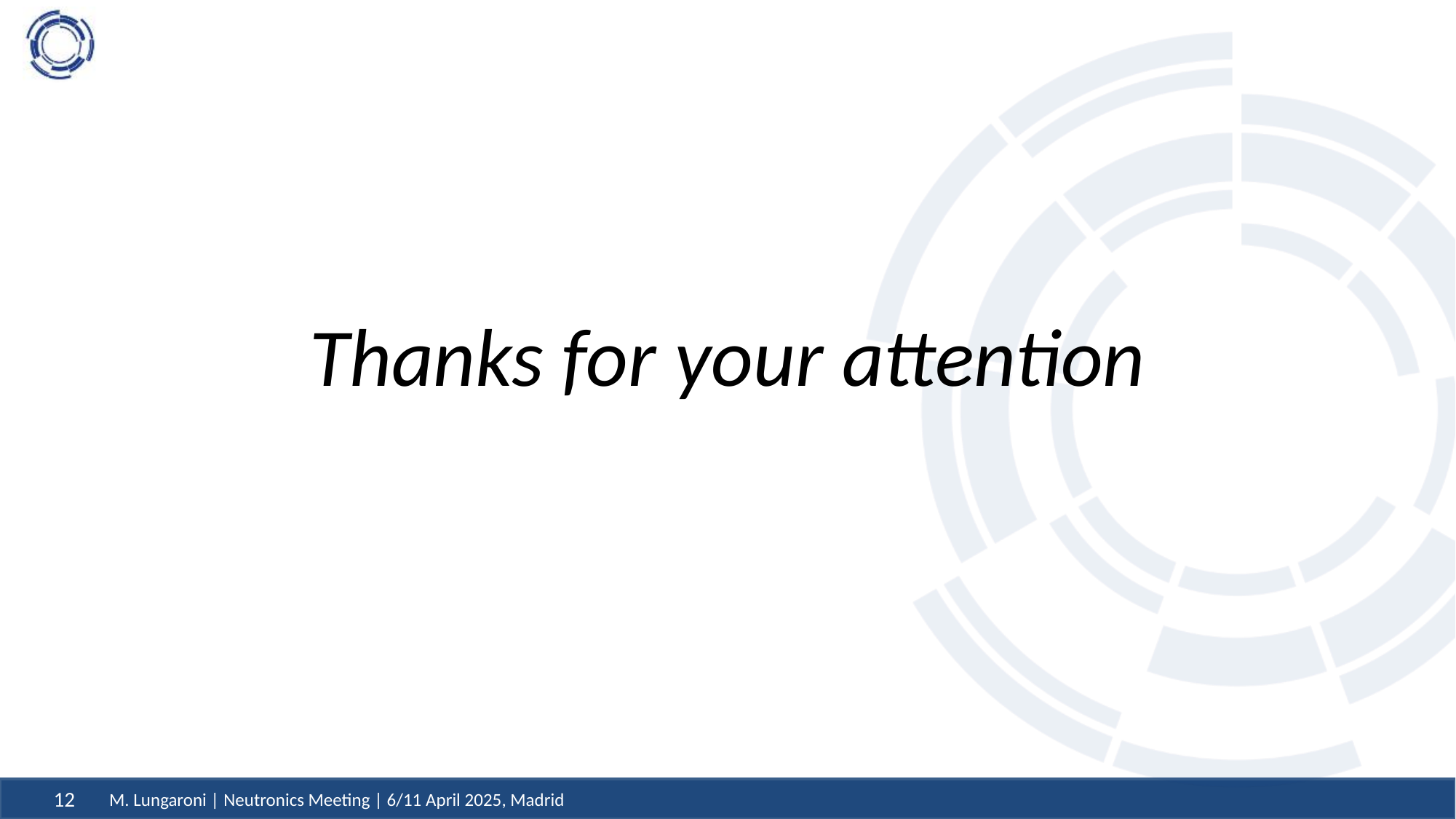

Thanks for your attention
M. Lungaroni | Neutronics Meeting | 6/11 April 2025, Madrid
12